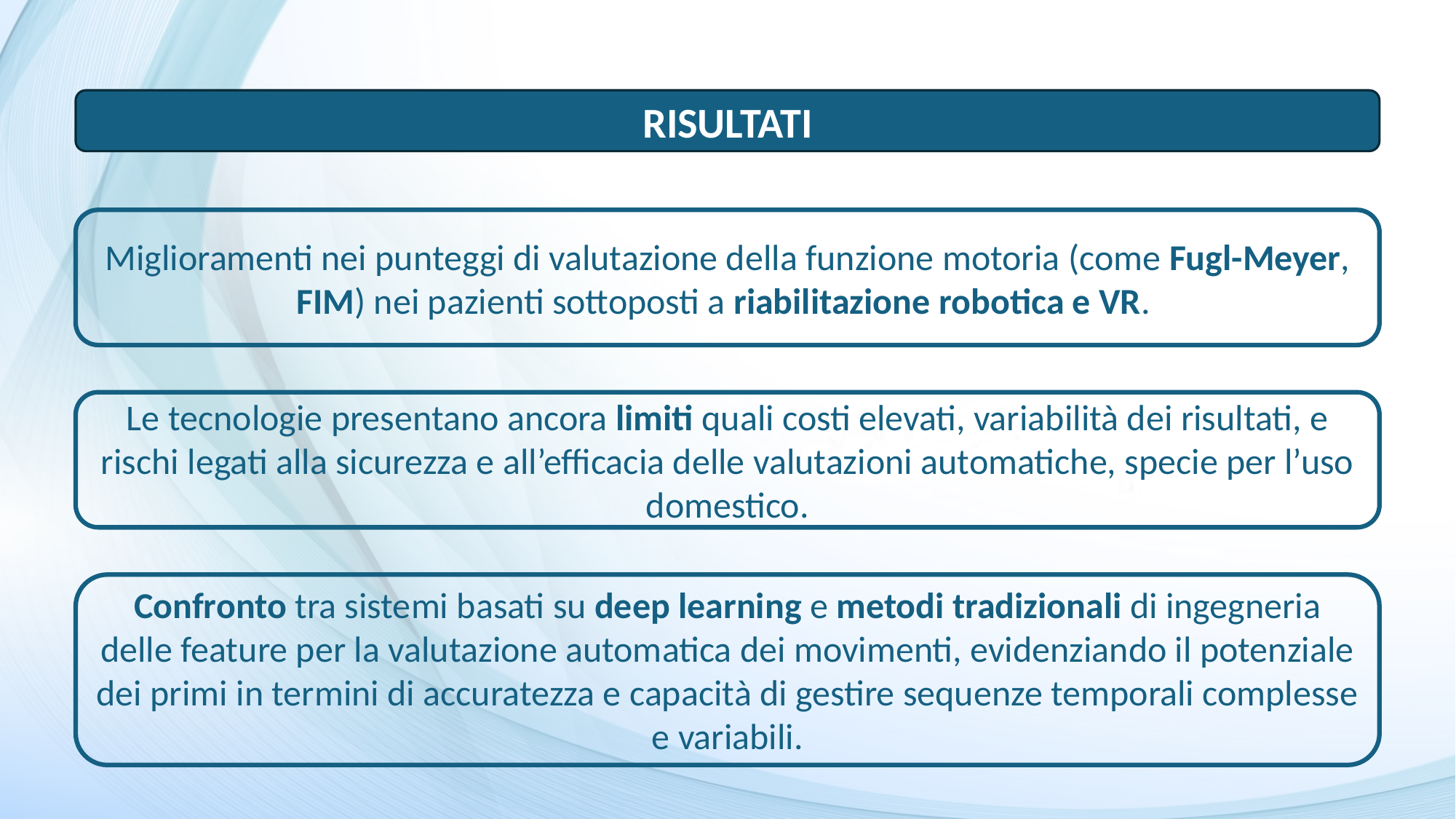

RISULTATI
Miglioramenti nei punteggi di valutazione della funzione motoria (come Fugl-Meyer, FIM) nei pazienti sottoposti a riabilitazione robotica e VR.
Le tecnologie presentano ancora limiti quali costi elevati, variabilità dei risultati, e rischi legati alla sicurezza e all’efficacia delle valutazioni automatiche, specie per l’uso domestico.
Confronto tra sistemi basati su deep learning e metodi tradizionali di ingegneria delle feature per la valutazione automatica dei movimenti, evidenziando il potenziale dei primi in termini di accuratezza e capacità di gestire sequenze temporali complesse e variabili.